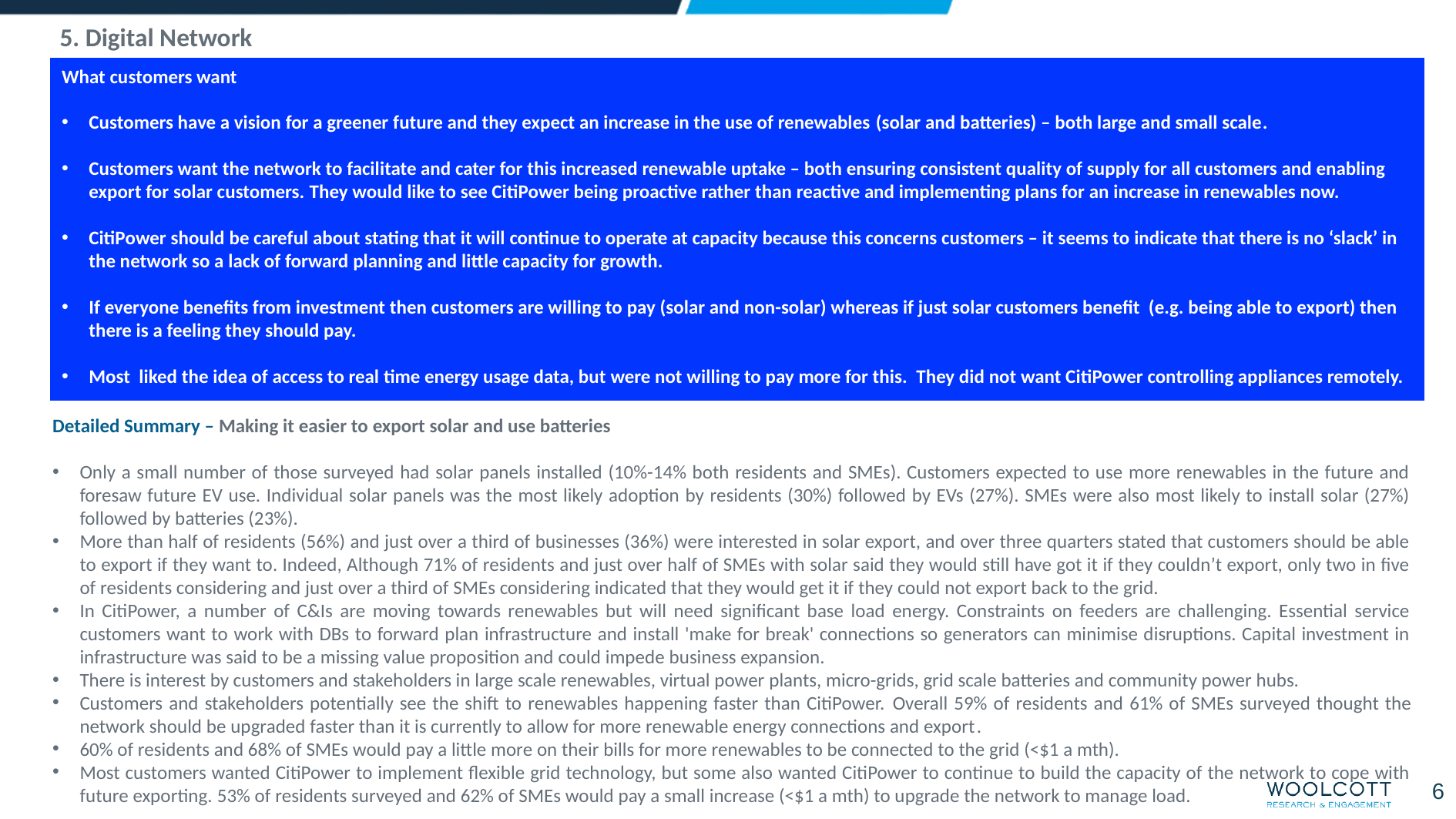

5. Digital Network
What customers want

Customers have a vision for a greener future and they expect an increase in the use of renewables (solar and batteries) – both large and small scale.

Customers want the network to facilitate and cater for this increased renewable uptake – both ensuring consistent quality of supply for all customers and enabling export for solar customers. They would like to see CitiPower being proactive rather than reactive and implementing plans for an increase in renewables now.

CitiPower should be careful about stating that it will continue to operate at capacity because this concerns customers – it seems to indicate that there is no ‘slack’ in the network so a lack of forward planning and little capacity for growth.

If everyone benefits from investment then customers are willing to pay (solar and non-solar) whereas if just solar customers benefit  (e.g. being able to export) then there is a feeling they should pay.

Most  liked the idea of access to real time energy usage data, but were not willing to pay more for this.  They did not want CitiPower controlling appliances remotely.

Detailed Summary – Making it easier to export solar and use batteries

Only a small number of those surveyed had solar panels installed (10%-14% both residents and SMEs). Customers expected to use more renewables in the future and foresaw future EV use. Individual solar panels was the most likely adoption by residents (30%) followed by EVs (27%). SMEs were also most likely to install solar (27%) followed by batteries (23%).
More than half of residents (56%) and just over a third of businesses (36%) were interested in solar export, and over three quarters stated that customers should be able to export if they want to. Indeed, Although 71% of residents and just over half of SMEs with solar said they would still have got it if they couldn’t export, only two in five of residents considering and just over a third of SMEs considering indicated that they would get it if they could not export back to the grid.
In CitiPower, a number of C&Is are moving towards renewables but will need significant base load energy. Constraints on feeders are challenging. Essential service customers want to work with DBs to forward plan infrastructure and install 'make for break' connections so generators can minimise disruptions. Capital investment in infrastructure was said to be a missing value proposition and could impede business expansion.
There is interest by customers and stakeholders in large scale renewables, virtual power plants, micro-grids, grid scale batteries and community power hubs.
Customers and stakeholders potentially see the shift to renewables happening faster than CitiPower. Overall 59% of residents and 61% of SMEs surveyed thought the network should be upgraded faster than it is currently to allow for more renewable energy connections and export.
60% of residents and 68% of SMEs would pay a little more on their bills for more renewables to be connected to the grid (<$1 a mth).
Most customers wanted CitiPower to implement flexible grid technology, but some also wanted CitiPower to continue to build the capacity of the network to cope with future exporting. 53% of residents surveyed and 62% of SMEs would pay a small increase (<$1 a mth) to upgrade the network to manage load.